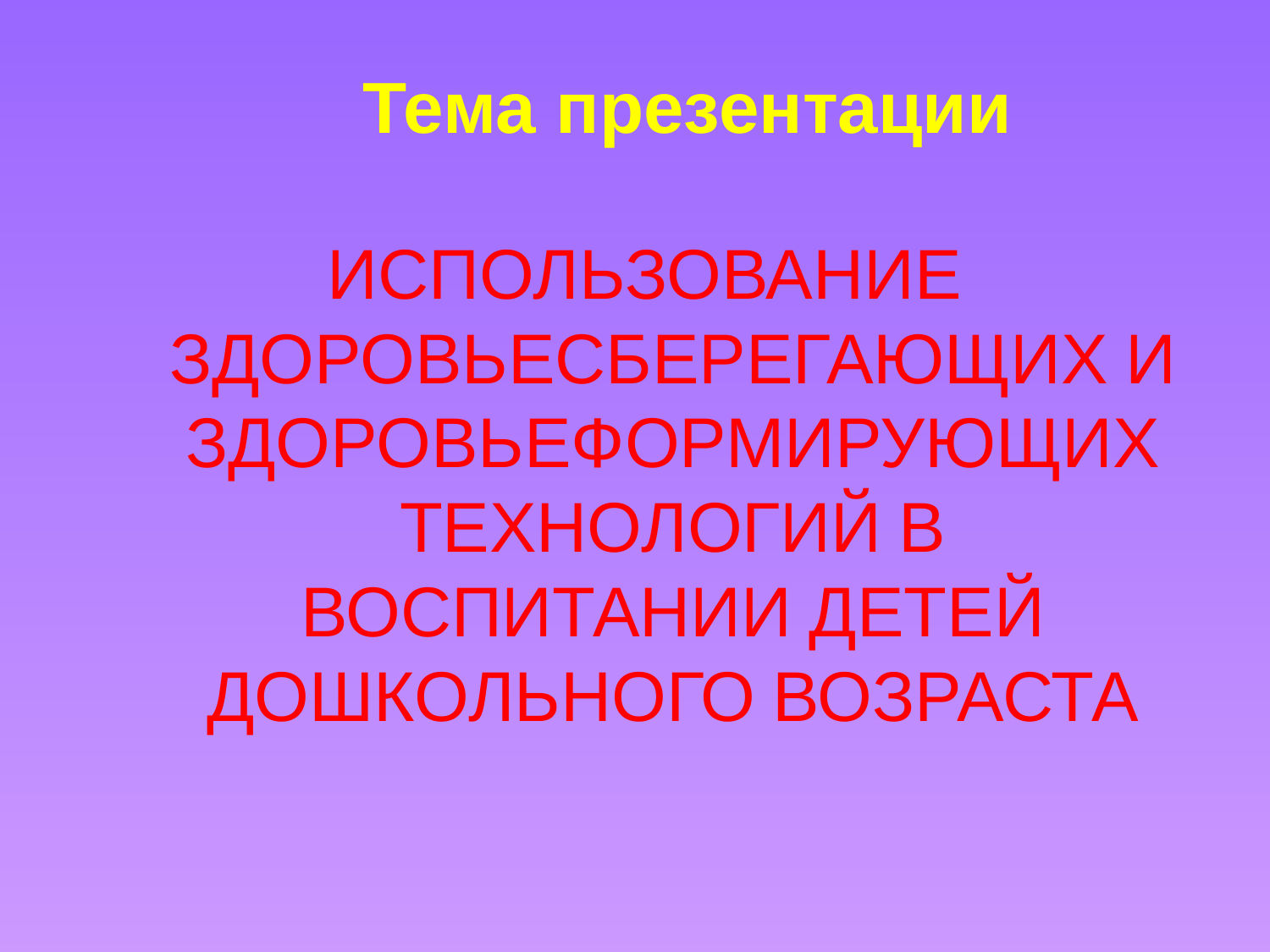

# Тема презентации
ИСПОЛЬЗОВАНИЕ ЗДОРОВЬЕСБЕРЕГАЮЩИХ И ЗДОРОВЬЕФОРМИРУЮЩИХ ТЕХНОЛОГИЙ В ВОСПИТАНИИ ДЕТЕЙ ДОШКОЛЬНОГО ВОЗРАСТА